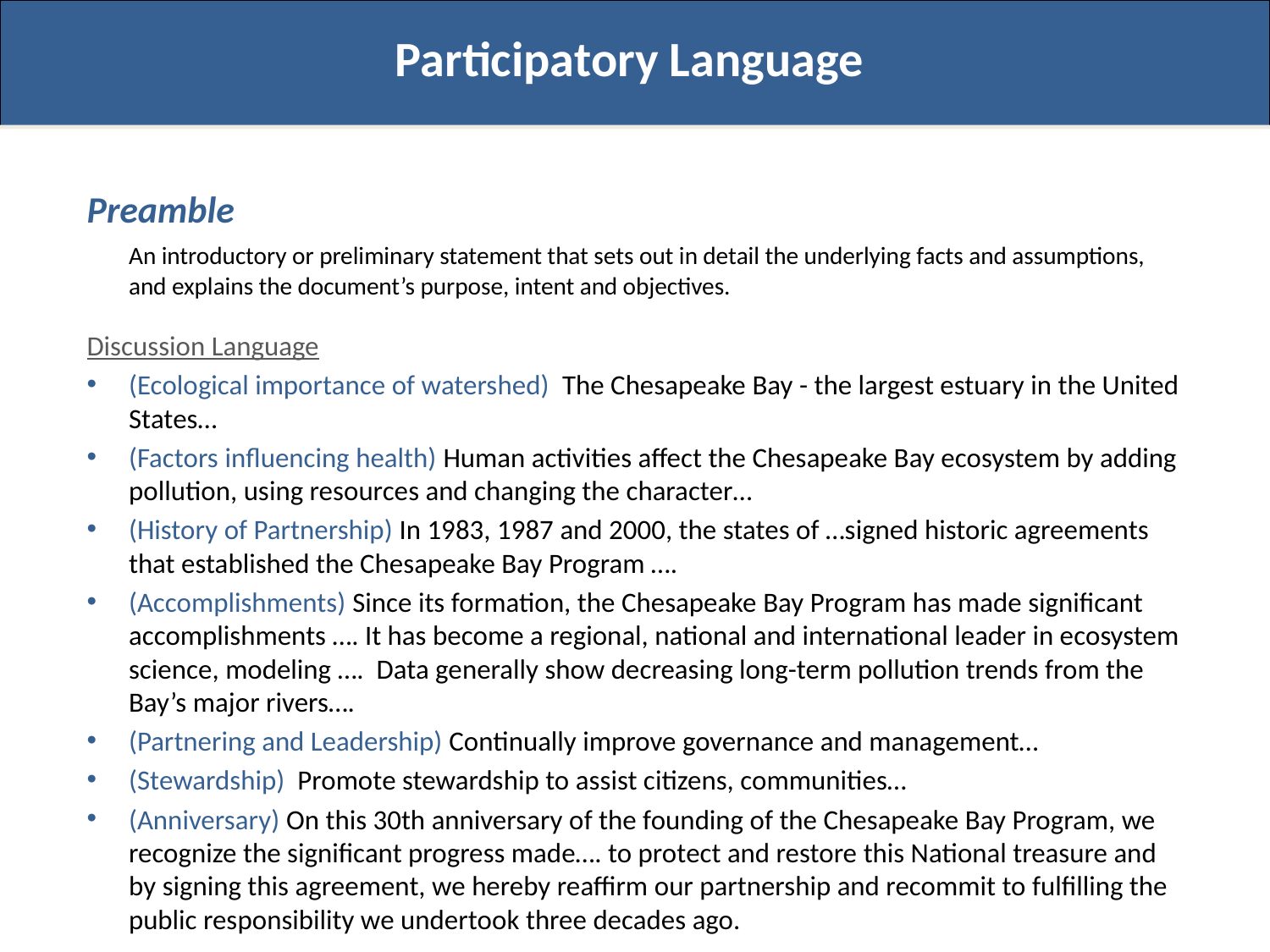

Participatory Language
Preamble
	An introductory or preliminary statement that sets out in detail the underlying facts and assumptions, and explains the document’s purpose, intent and objectives.

Discussion Language
(Ecological importance of watershed)  The Chesapeake Bay - the largest estuary in the United States…
(Factors influencing health) Human activities affect the Chesapeake Bay ecosystem by adding pollution, using resources and changing the character…
(History of Partnership) In 1983, 1987 and 2000, the states of …signed historic agreements that established the Chesapeake Bay Program ….
(Accomplishments) Since its formation, the Chesapeake Bay Program has made significant accomplishments …. It has become a regional, national and international leader in ecosystem science, modeling ….  Data generally show decreasing long-term pollution trends from the Bay’s major rivers….
(Partnering and Leadership) Continually improve governance and management…
(Stewardship)  Promote stewardship to assist citizens, communities…
(Anniversary) On this 30th anniversary of the founding of the Chesapeake Bay Program, we recognize the significant progress made…. to protect and restore this National treasure and by signing this agreement, we hereby reaffirm our partnership and recommit to fulfilling the public responsibility we undertook three decades ago.